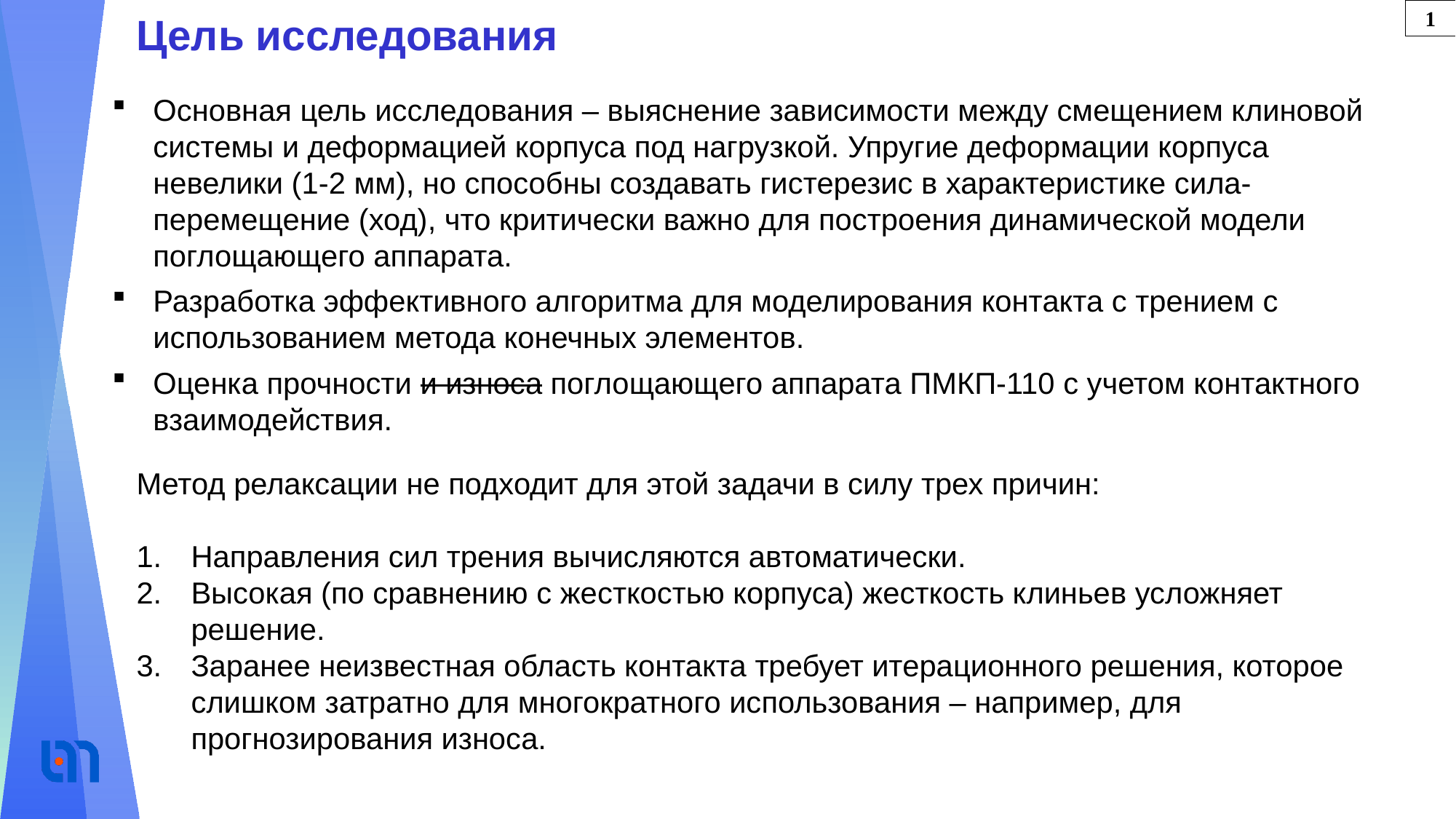

1
Цель исследования
Основная цель исследования – выяснение зависимости между смещением клиновой системы и деформацией корпуса под нагрузкой. Упругие деформации корпуса невелики (1-2 мм), но способны создавать гистерезис в характеристике сила-перемещение (ход), что критически важно для построения динамической модели поглощающего аппарата.
Разработка эффективного алгоритма для моделирования контакта с трением с использованием метода конечных элементов.
Оценка прочности и износа поглощающего аппарата ПМКП-110 с учетом контактного взаимодействия.
Метод релаксации не подходит для этой задачи в силу трех причин:

Направления сил трения вычисляются автоматически.
Высокая (по сравнению с жесткостью корпуса) жесткость клиньев усложняет решение.
Заранее неизвестная область контакта требует итерационного решения, которое слишком затратно для многократного использования – например, для прогнозирования износа.